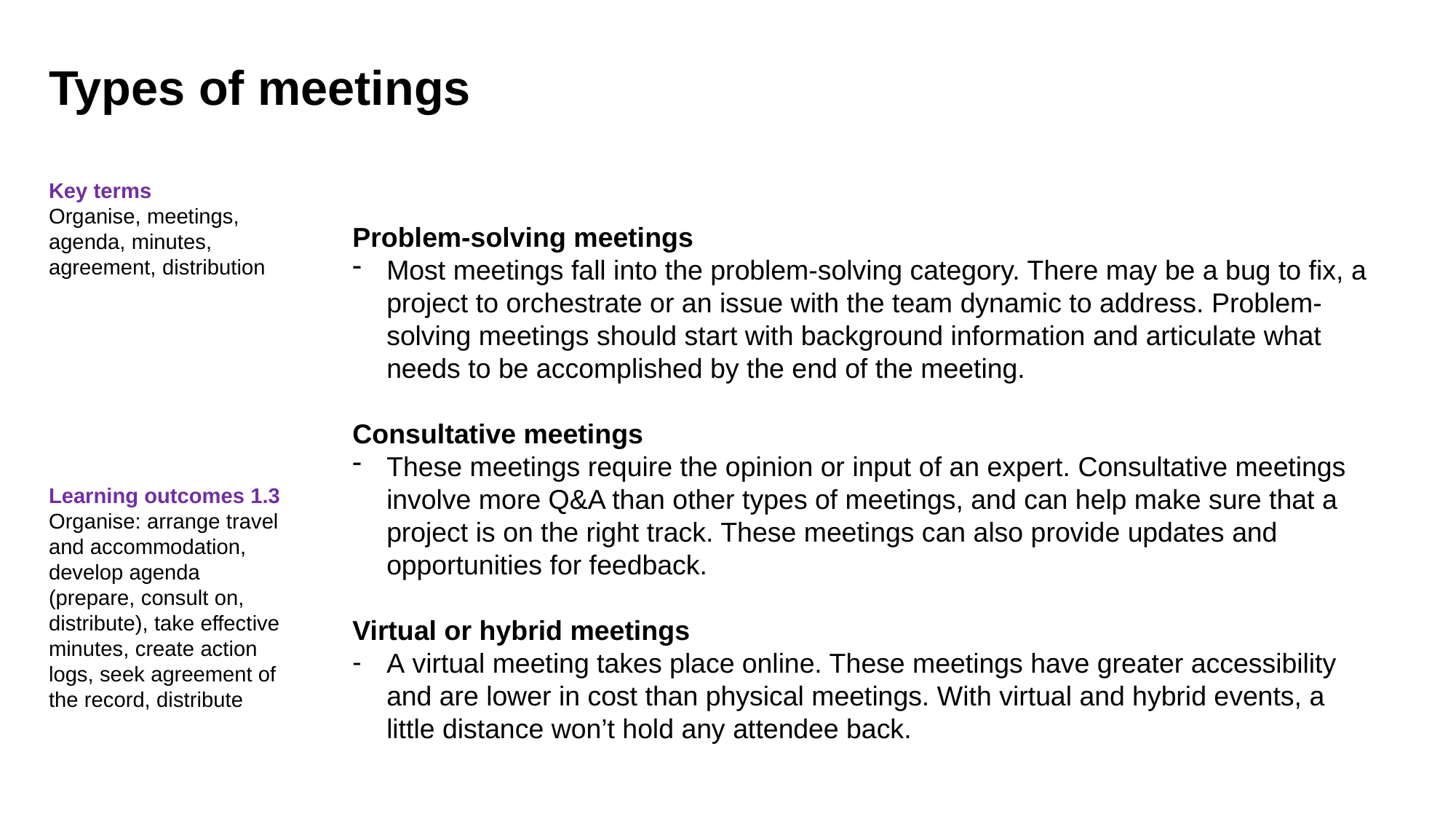

Types of meetings
Key terms
Organise, meetings, agenda, minutes, agreement, distribution

Learning outcomes 1.3
Organise: arrange travel and accommodation, develop agenda (prepare, consult on, distribute), take effective minutes, create action logs, seek agreement of the record, distribute

Problem-solving meetings
Most meetings fall into the problem-solving category. There may be a bug to fix, a project to orchestrate or an issue with the team dynamic to address. Problem-solving meetings should start with background information and articulate what needs to be accomplished by the end of the meeting.

Consultative meetings
These meetings require the opinion or input of an expert. Consultative meetings involve more Q&A than other types of meetings, and can help make sure that a project is on the right track. These meetings can also provide updates and opportunities for feedback.

Virtual or hybrid meetings
A virtual meeting takes place online. These meetings have greater accessibility and are lower in cost than physical meetings. With virtual and hybrid events, a little distance won’t hold any attendee back.